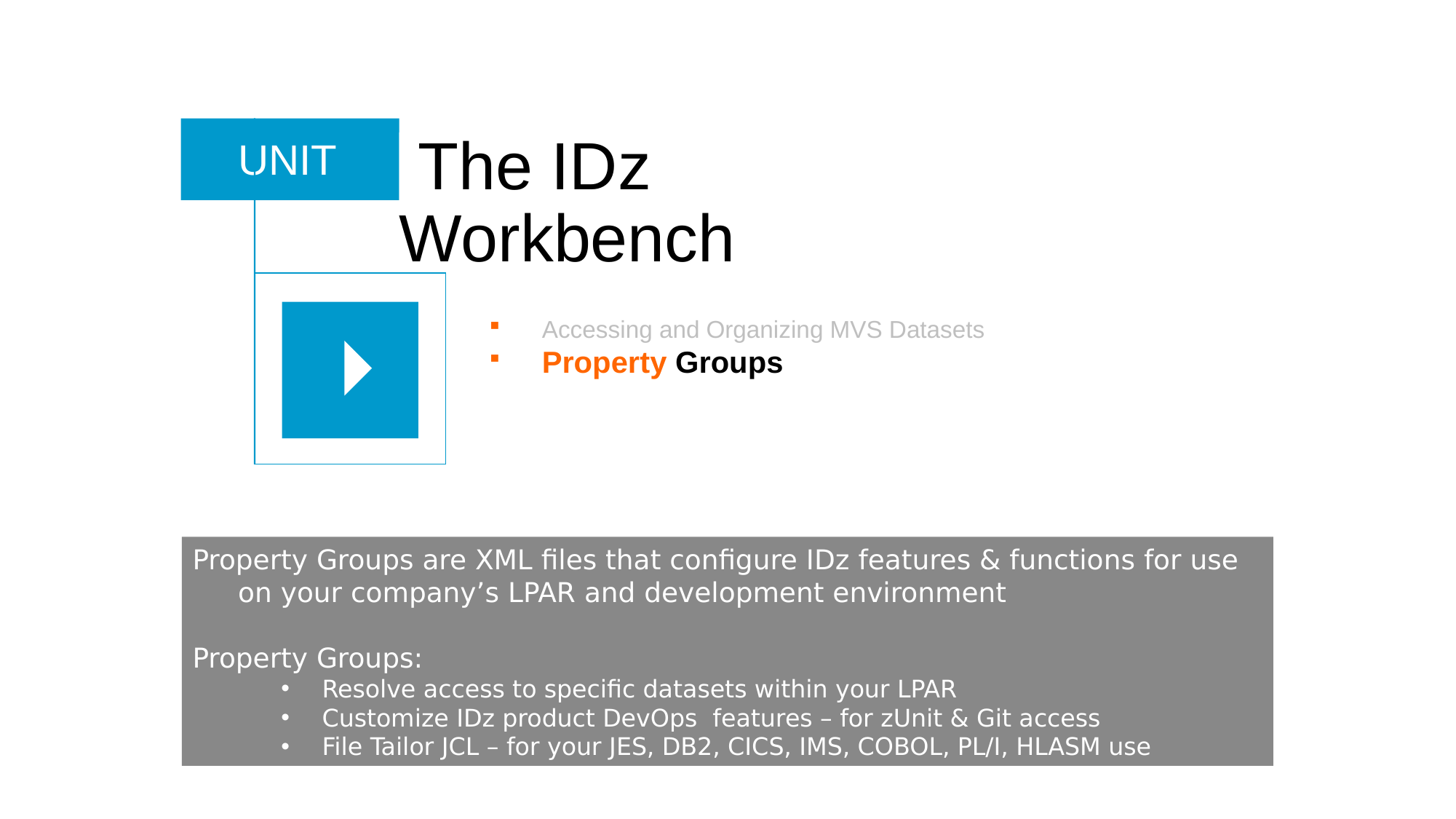

UNIT
# The IDz Workbench
Topics:

    Accessing and Organizing MVS Datasets
    Property GroupsCapabilities

Property Groups are XML files that configure IDz features & functions for use on your company’s LPAR and development environment

Property Groups:
Resolve access to specific datasets within your LPAR
Customize IDz product DevOps  features – for zUnit & Git access
File Tailor JCL – for your JES, DB2, CICS, IMS, COBOL, PL/I, HLASM use